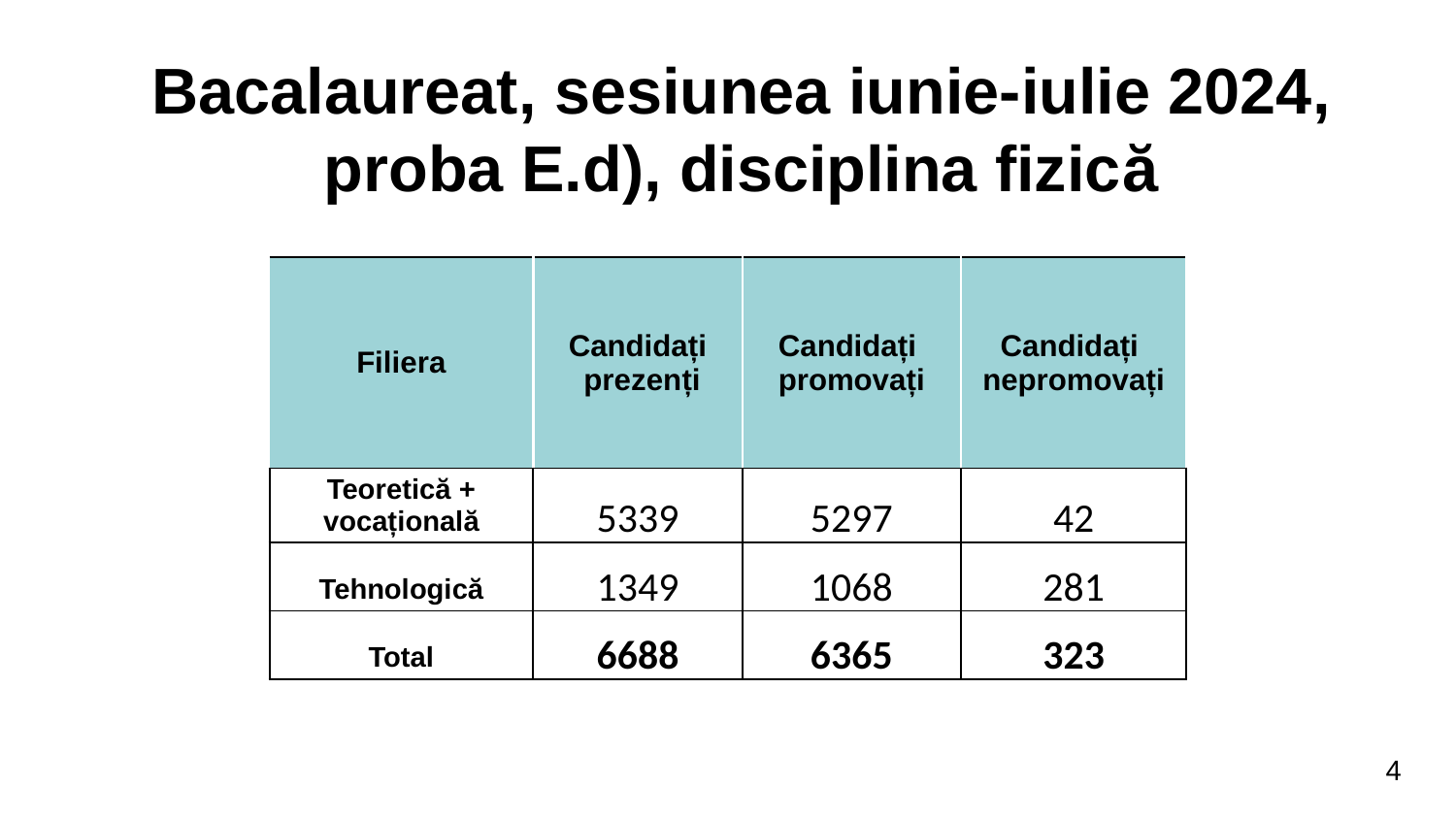

Bacalaureat, sesiunea iunie-iulie 2024, proba E.d), disciplina fizică
| Filiera | Candidați prezenți | Candidați promovați | Candidați nepromovați |
| --- | --- | --- | --- |
| Teoretică + vocațională | 5339 | 5297 | 42 |
| Tehnologică | 1349 | 1068 | 281 |
| Total | 6688 | 6365 | 323 |
4